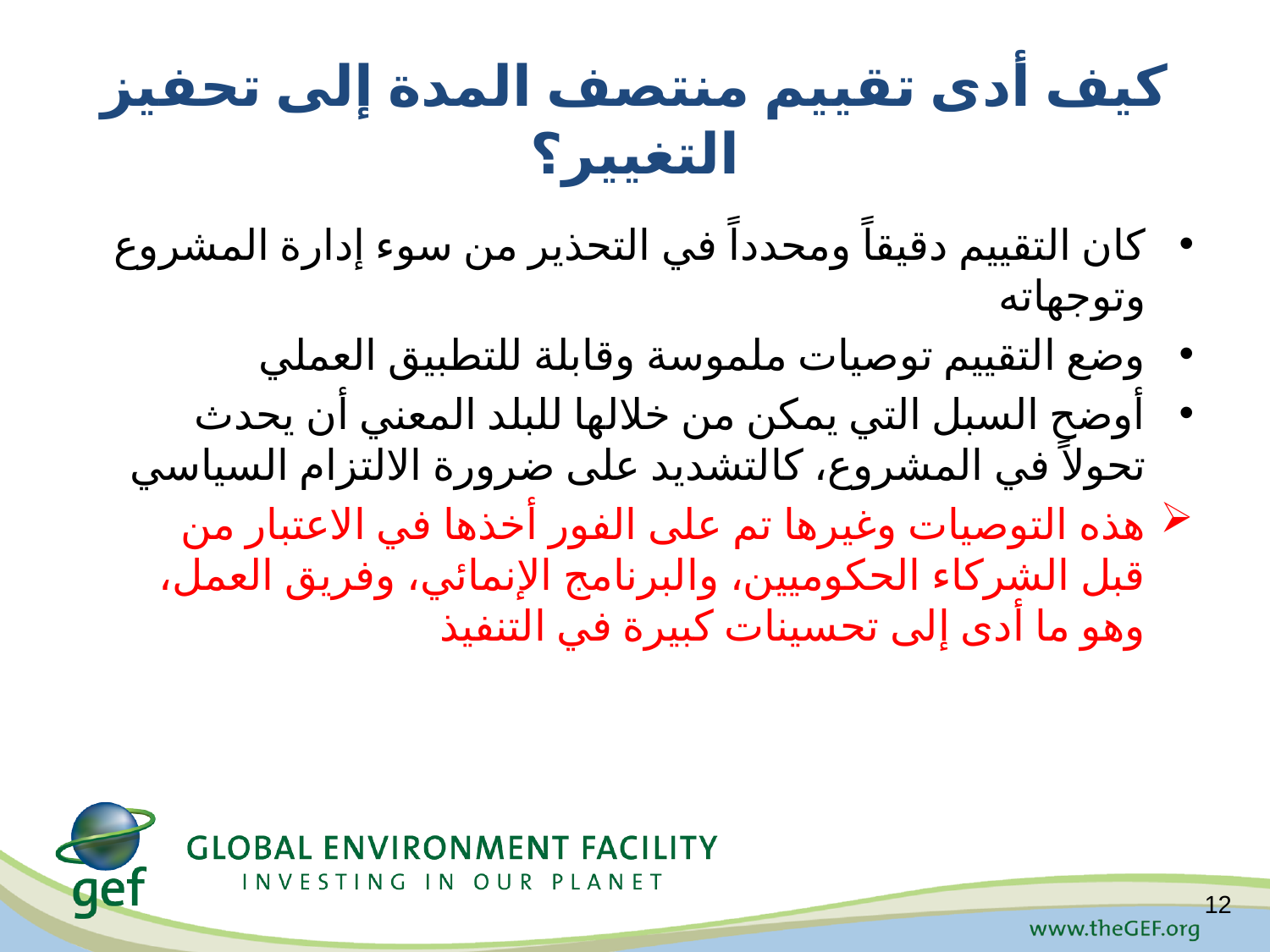

# كيف أدى تقييم منتصف المدة إلى تحفيز التغيير؟
كان التقييم دقيقاً ومحدداً في التحذير من سوء إدارة المشروع وتوجهاته
وضع التقييم توصيات ملموسة وقابلة للتطبيق العملي
أوضح السبل التي يمكن من خلالها للبلد المعني أن يحدث تحولاً في المشروع، كالتشديد على ضرورة الالتزام السياسي
هذه التوصيات وغيرها تم على الفور أخذها في الاعتبار من قبل الشركاء الحكوميين، والبرنامج الإنمائي، وفريق العمل، وهو ما أدى إلى تحسينات كبيرة في التنفيذ

12